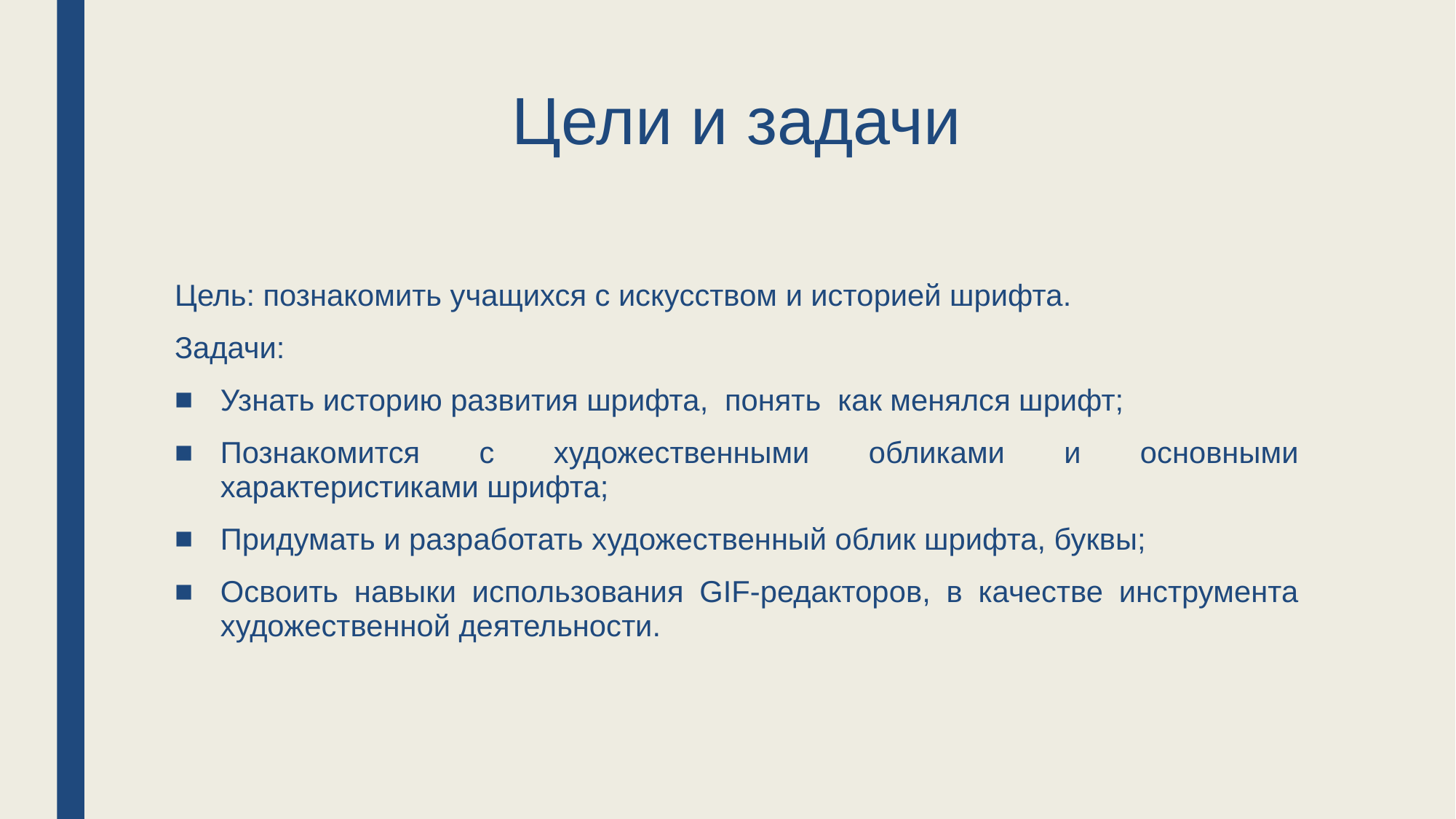

# Цели и задачи
Цель: познакомить учащихся с искусством и историей шрифта.
Задачи:
Узнать историю развития шрифта,  понять  как менялся шрифт;
Познакомится с художественными обликами и основными характеристиками шрифта;
Придумать и разработать художественный облик шрифта, буквы;
Освоить навыки использования GIF-редакторов, в качестве инструмента художественной деятельности.